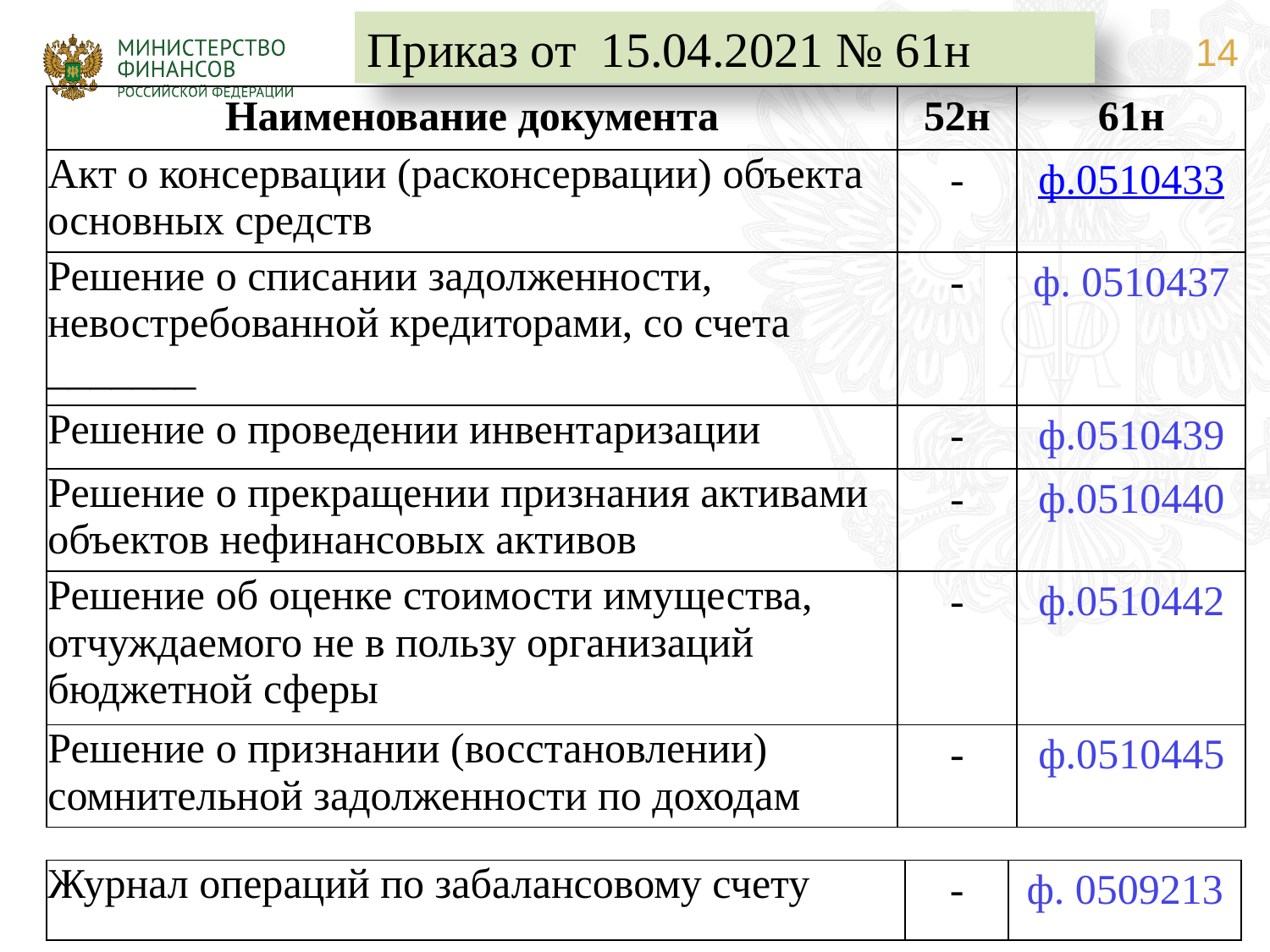

Приказ от  15.04.2021 № 61н
| Наименование документа | 52н | 61н |
| --- | --- | --- |
| Акт о консервации (расконсервации) объекта основных средств | - | ф.0510433 |
| Решение о списании задолженности, невостребованной кредиторами, со счета \_\_\_\_\_\_\_ | - | ф. 0510437 |
| Решение о проведении инвентаризации | - | ф.0510439 |
| Решение о прекращении признания активами объектов нефинансовых активов | - | ф.0510440 |
| Решение об оценке стоимости имущества, отчуждаемого не в пользу организаций бюджетной сферы | - | ф.0510442 |
| Решение о признании (восстановлении) сомнительной задолженности по доходам | - | ф.0510445 |
| Журнал операций по забалансовому счету | - | ф. 0509213 |
| --- | --- | --- |